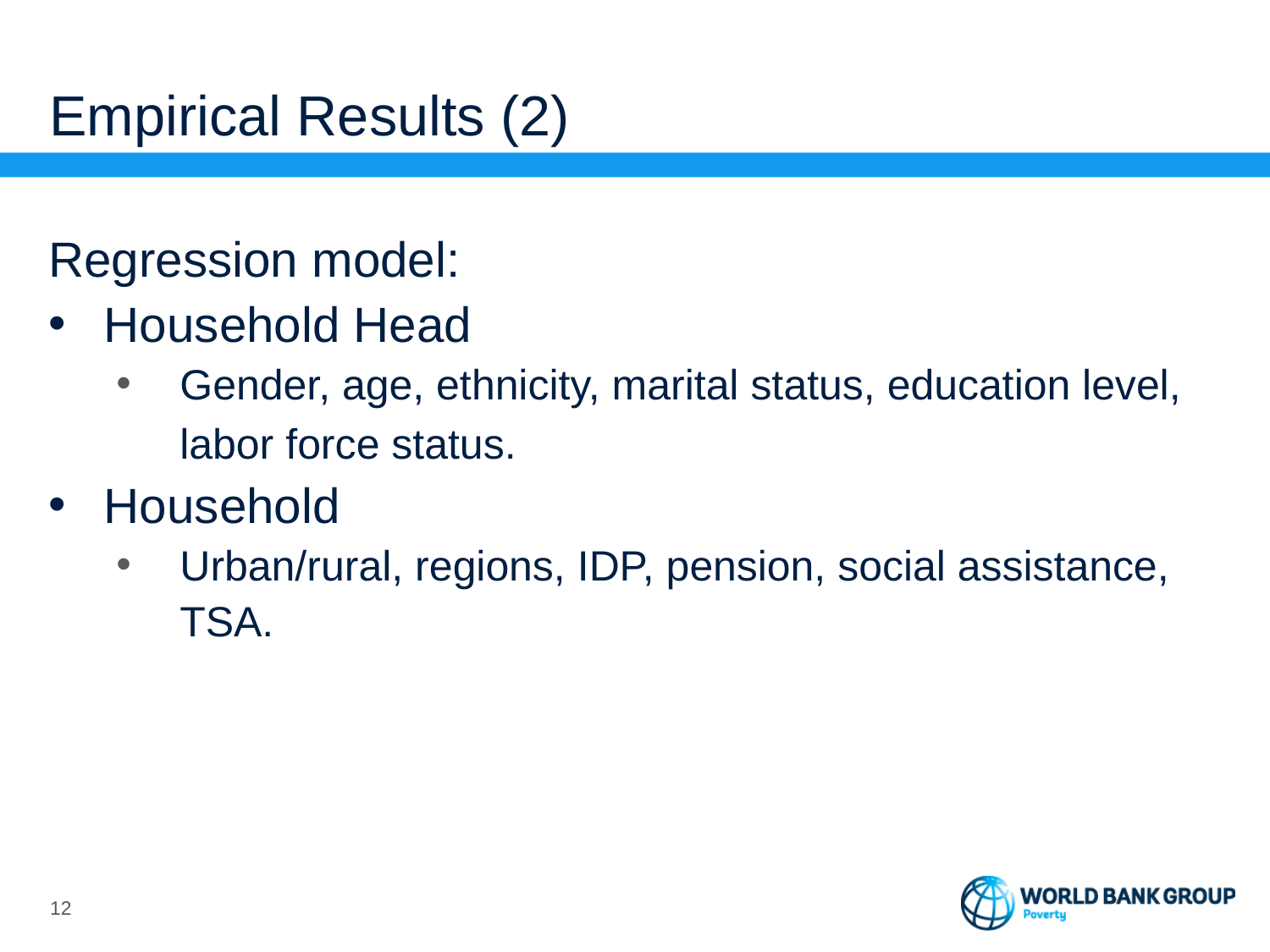

# Empirical Results (2)
Regression model:
Household Head
Gender, age, ethnicity, marital status, education level, labor force status.
Household
Urban/rural, regions, IDP, pension, social assistance, TSA.

12